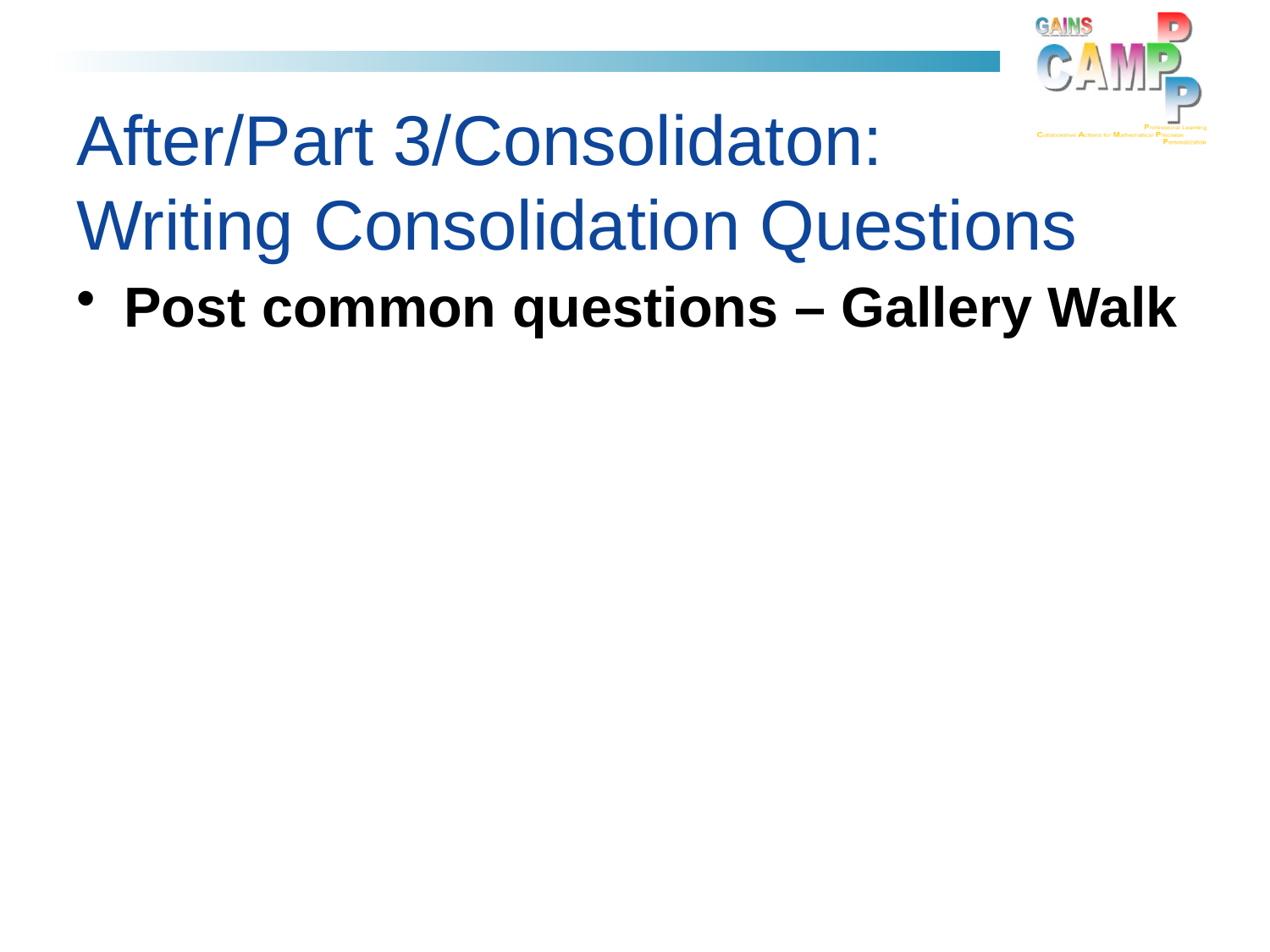

# After/Part 3/Consolidaton: Writing Consolidation Questions
Post common questions – Gallery Walk